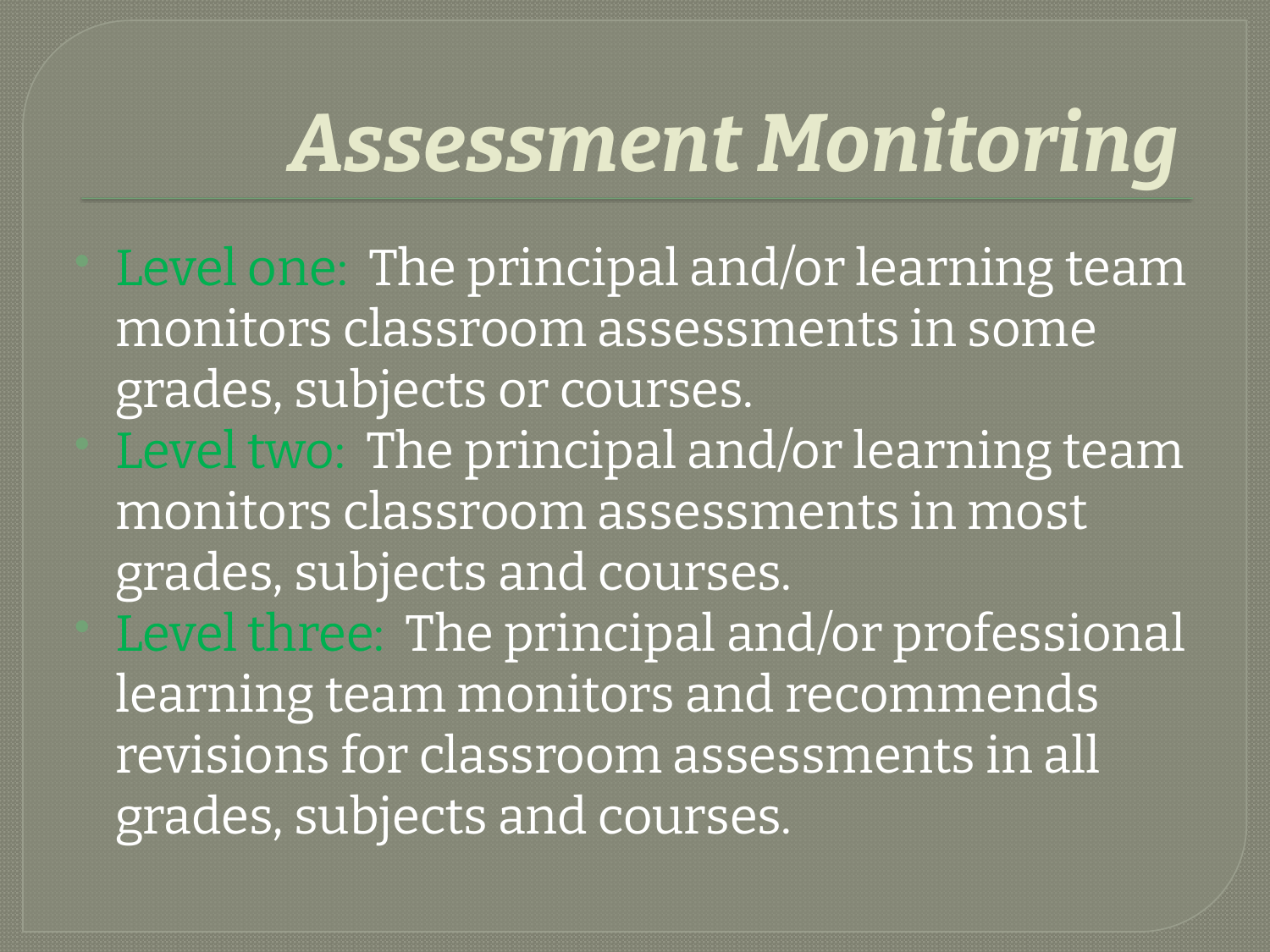

# Assessment Monitoring
Level one:  The principal and/or learning team monitors classroom assessments in some grades, subjects or courses.
Level two:  The principal and/or learning team monitors classroom assessments in most grades, subjects and courses.
Level three:  The principal and/or professional learning team monitors and recommends revisions for classroom assessments in all grades, subjects and courses.